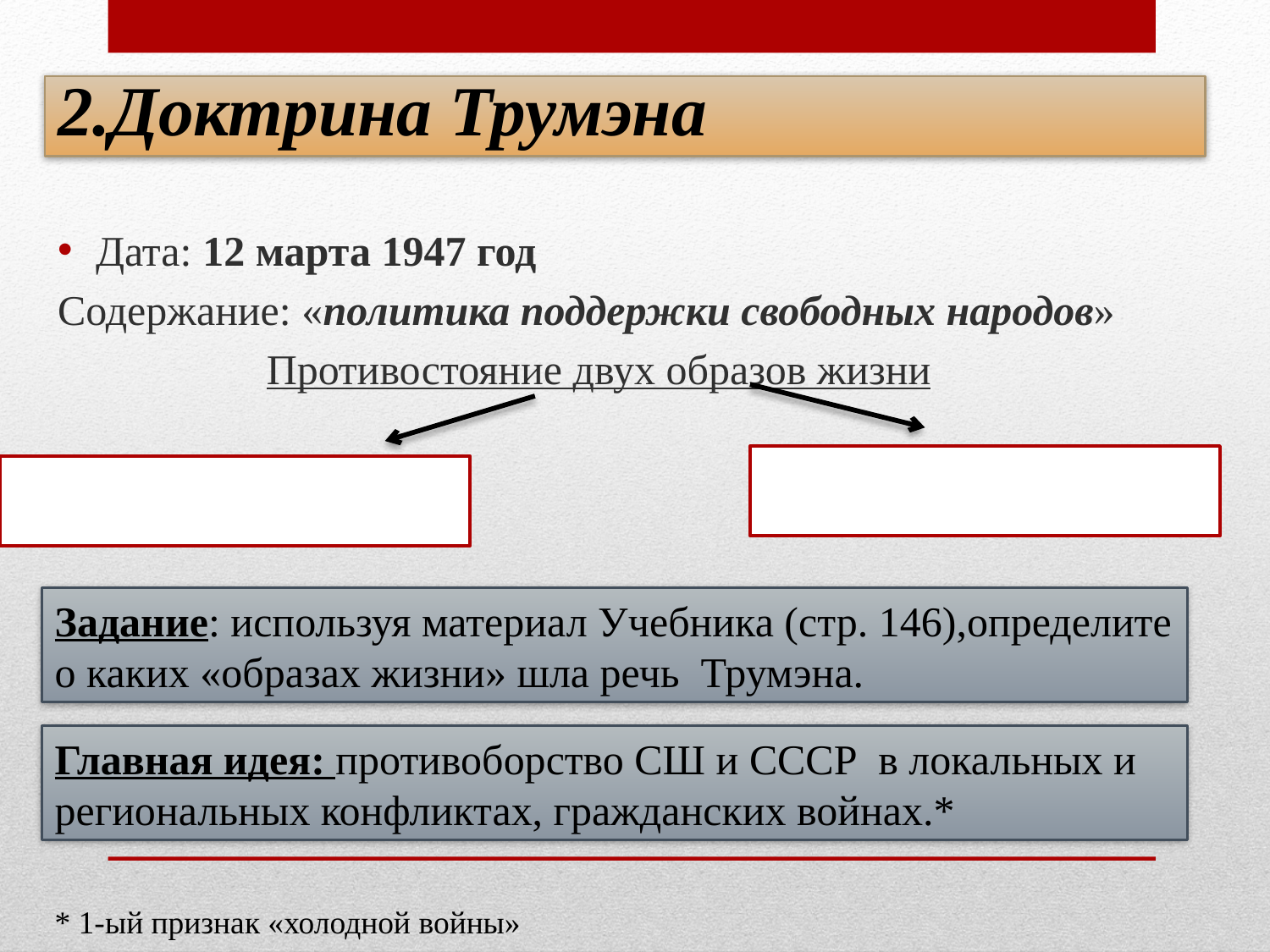

# 2.Доктрина Трумэна
Дата: 12 марта 1947 год
Содержание: «политика поддержки свободных народов»
Противостояние двух образов жизни

Задание: используя материал Учебника (стр. 146),определите о каких «образах жизни» шла речь  Трумэна.
Главная идея: противоборство СШ и СССР  в локальных и региональных конфликтах, гражданских войнах.*
* 1-ый признак «холодной войны»